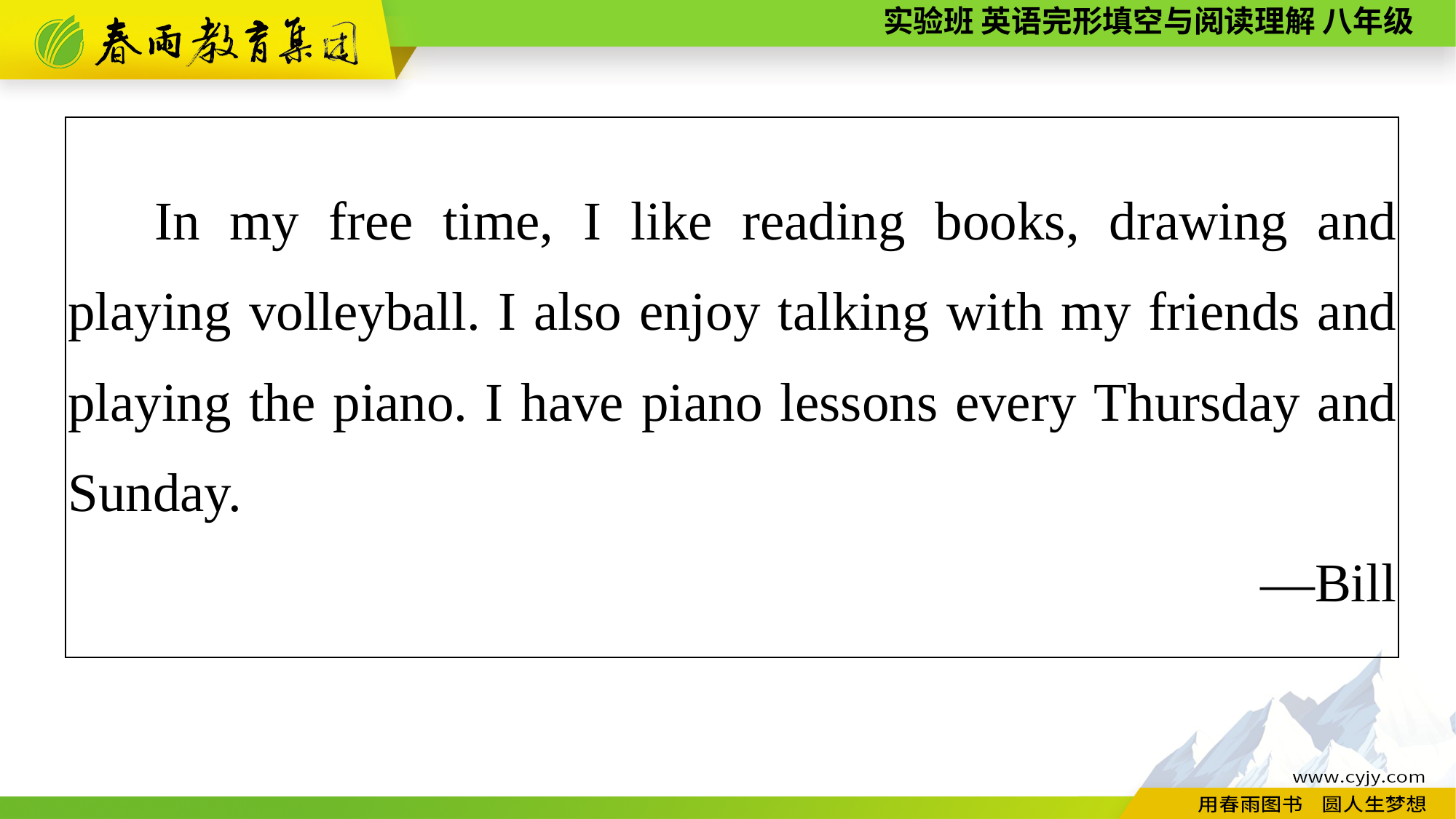

| In my free time, I like reading books, drawing and playing volleyball. I also enjoy talking with my friends and playing the piano. I have piano lessons every Thursday and Sunday. —Bill |
| --- |